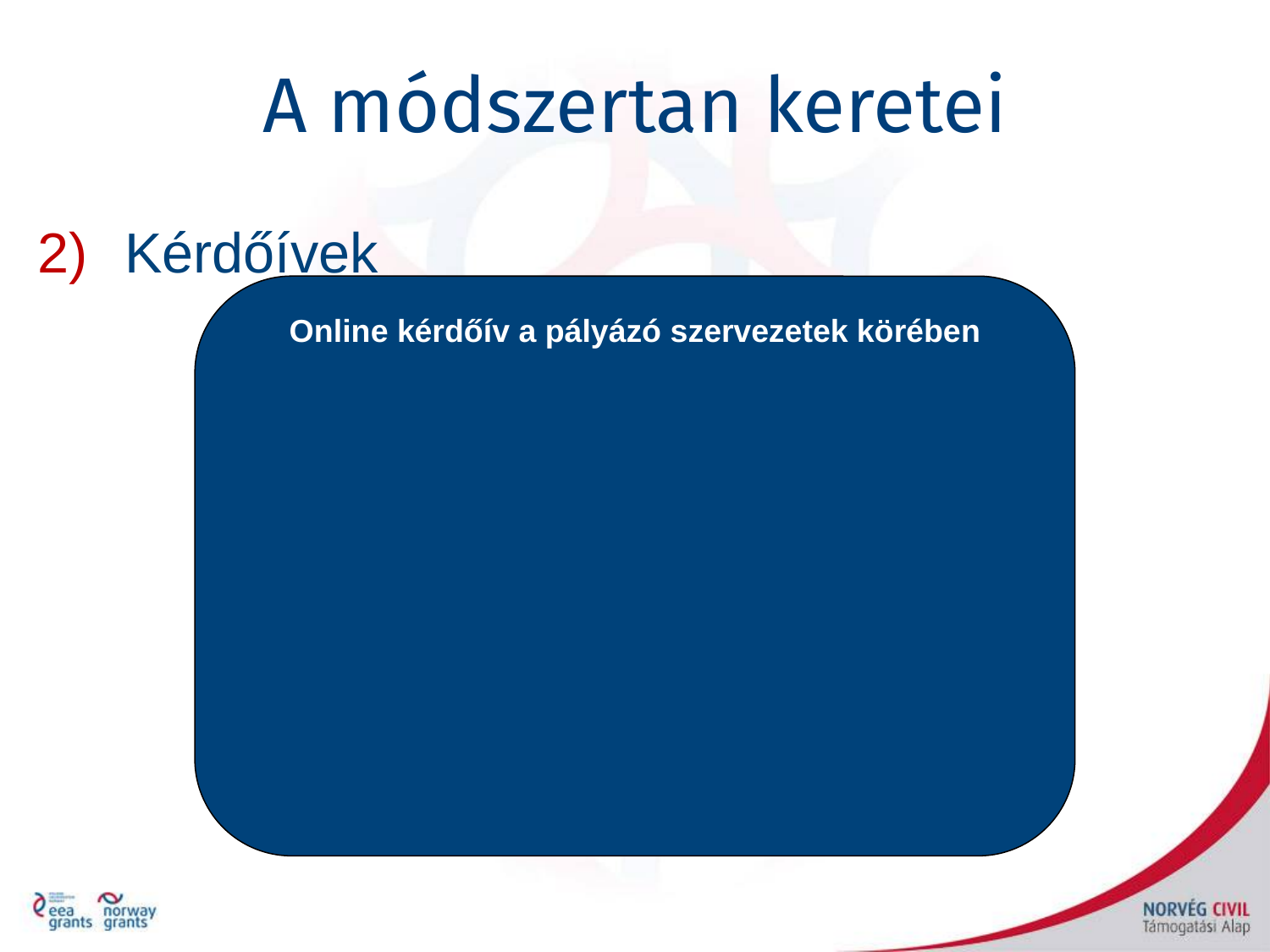

A módszertan keretei
 Kérdőívek

Online kérdőív a pályázó szervezetek körében